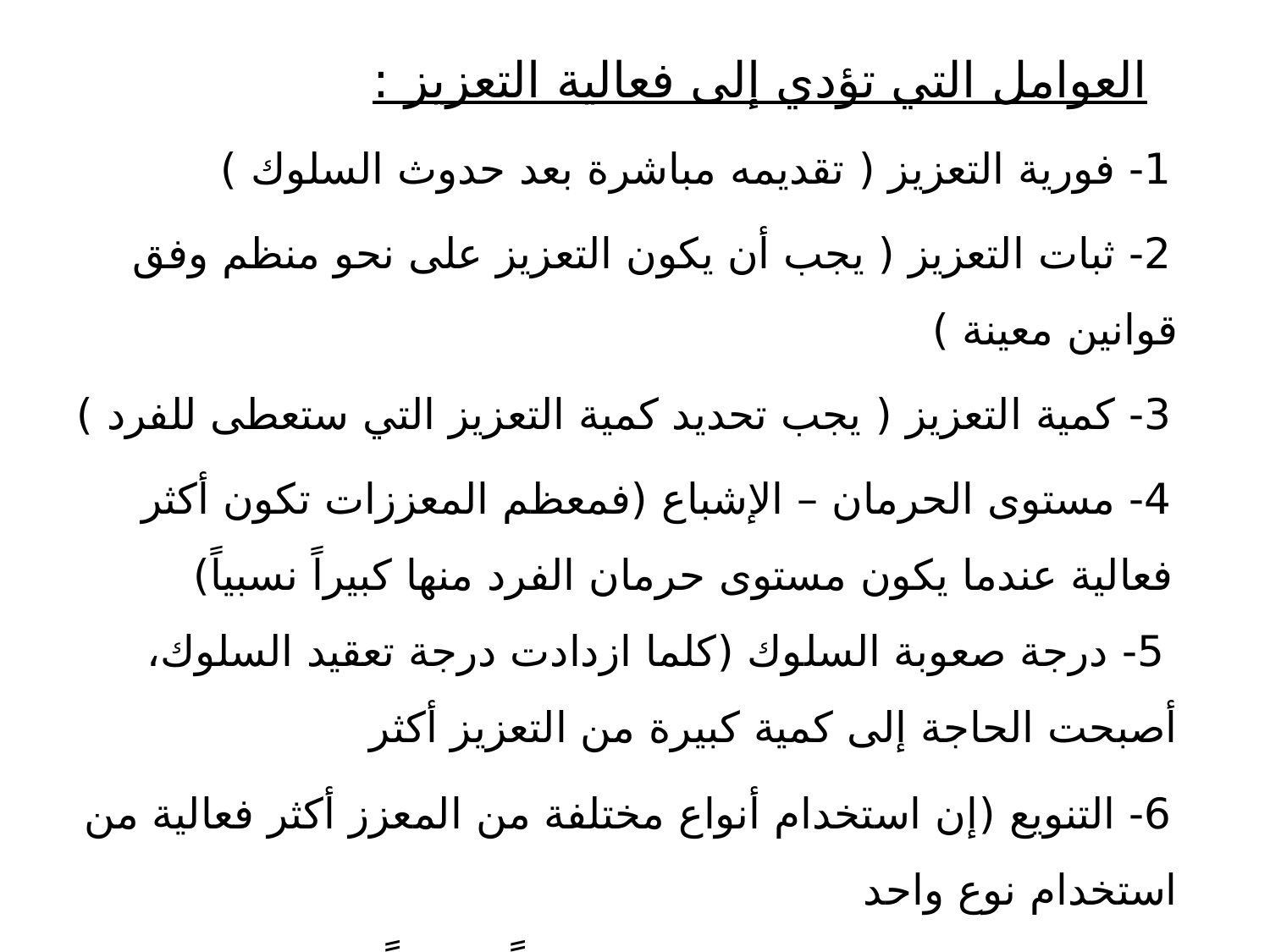

العوامل التي تؤدي إلى فعالية التعزيز :
    1- فورية التعزيز ( تقديمه مباشرة بعد حدوث السلوك )
    2- ثبات التعزيز ( يجب أن يكون التعزيز على نحو منظم وفق قوانين معينة )
    3- كمية التعزيز ( يجب تحديد كمية التعزيز التي ستعطى للفرد )
    4- مستوى الحرمان – الإشباع (فمعظم المعززات تكون أكثر فعالية عندما يكون مستوى حرمان الفرد منها كبيراً نسبياً)
 5- درجة صعوبة السلوك (كلما ازدادت درجة تعقيد السلوك، أصبحت الحاجة إلى كمية كبيرة من التعزيز أكثر
    6- التنويع (إن استخدام أنواع مختلفة من المعزز أكثر فعالية من استخدام نوع واحد
7- الجدّة (عندما يكون المعزز شيئاً جديداً فانه يكسبه خاصية )